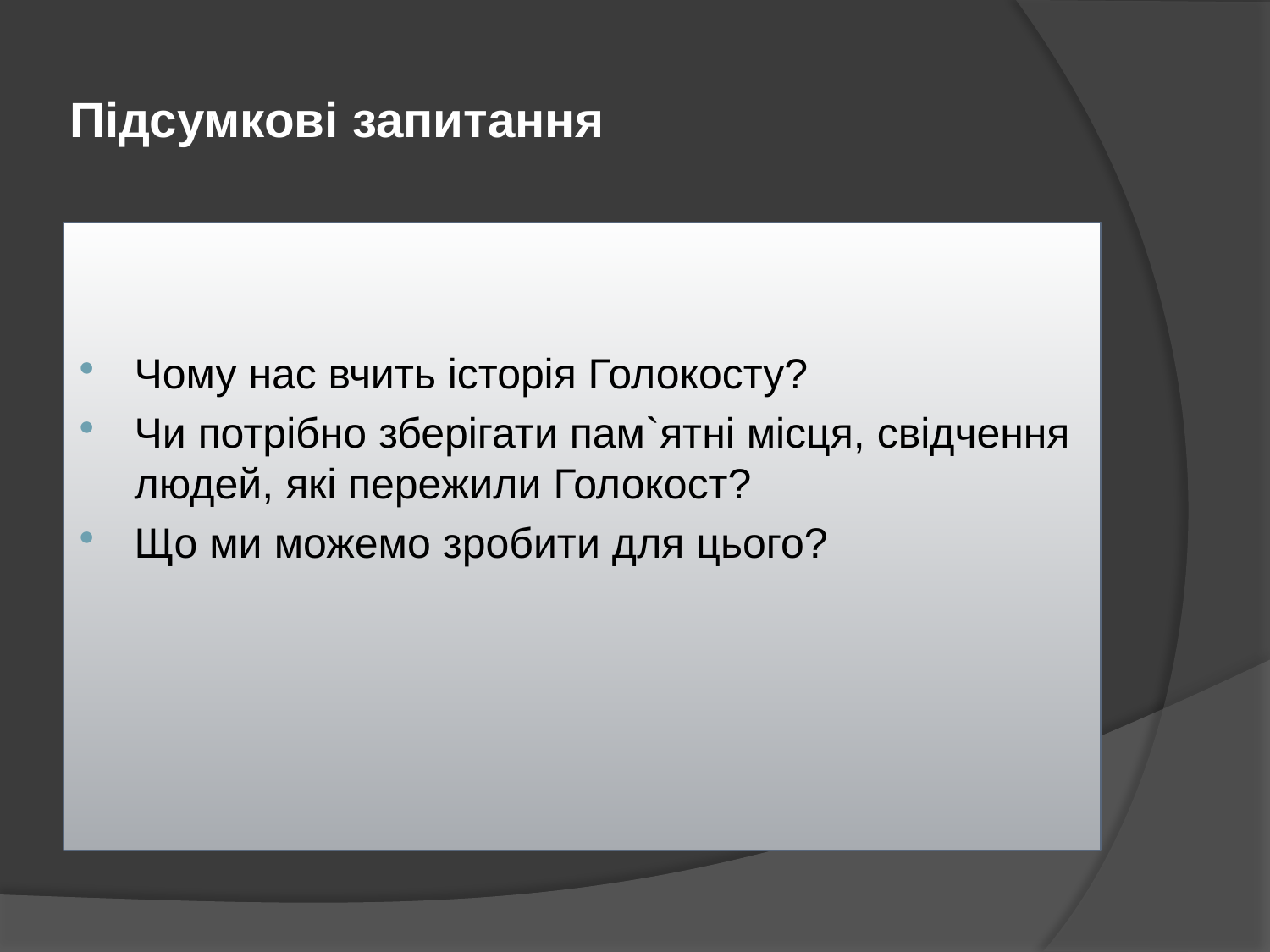

# Підсумкові запитання

Чому нас вчить історія Голокосту?
Чи потрібно зберігати пам`ятні місця, свідчення людей, які пережили Голокост?
Що ми можемо зробити для цього?